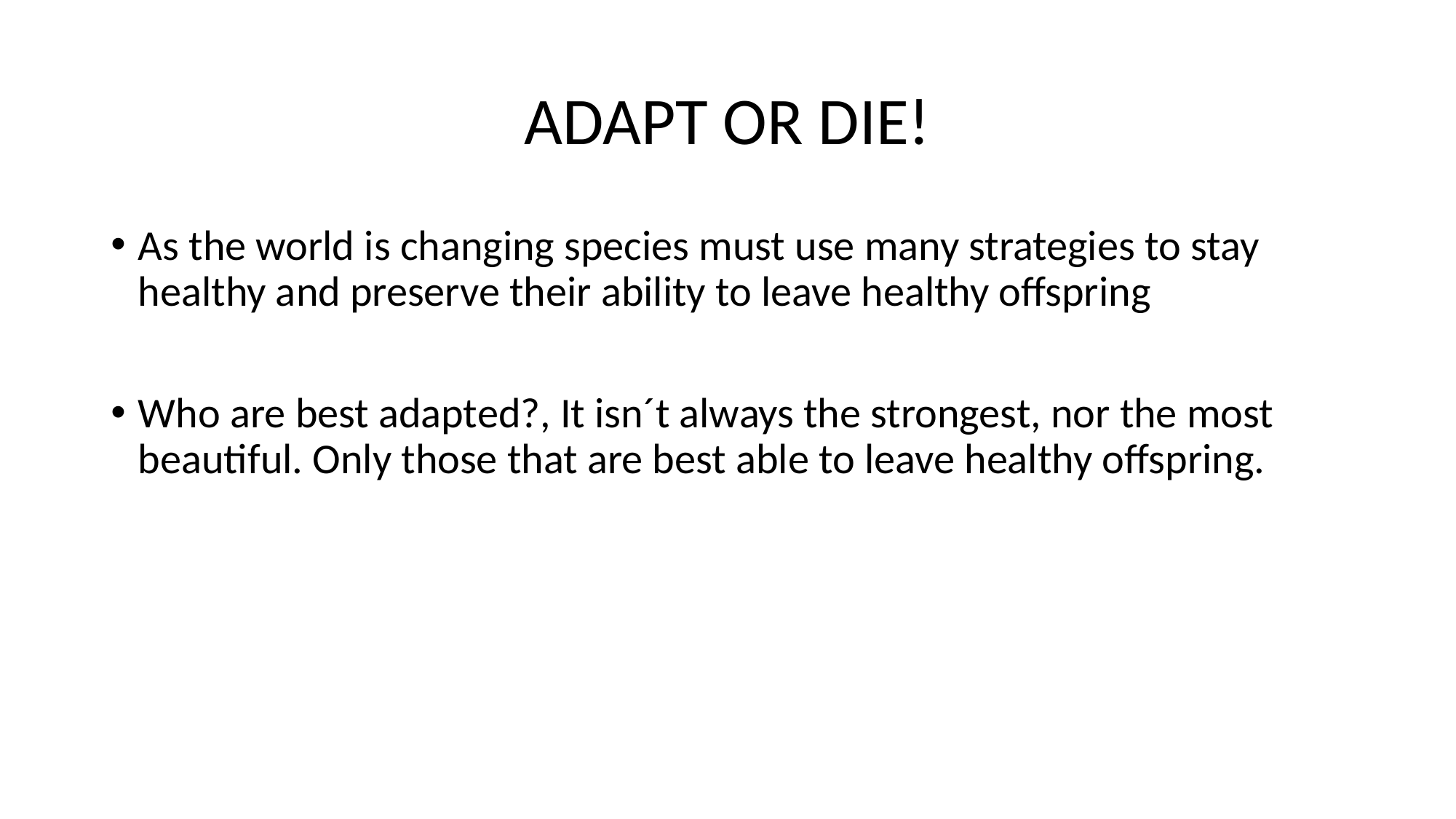

# ADAPT OR DIE!
As the world is changing species must use many strategies to stay healthy and preserve their ability to leave healthy offspring

Who are best adapted?, It isn´t always the strongest, nor the most beautiful. Only those that are best able to leave healthy offspring.